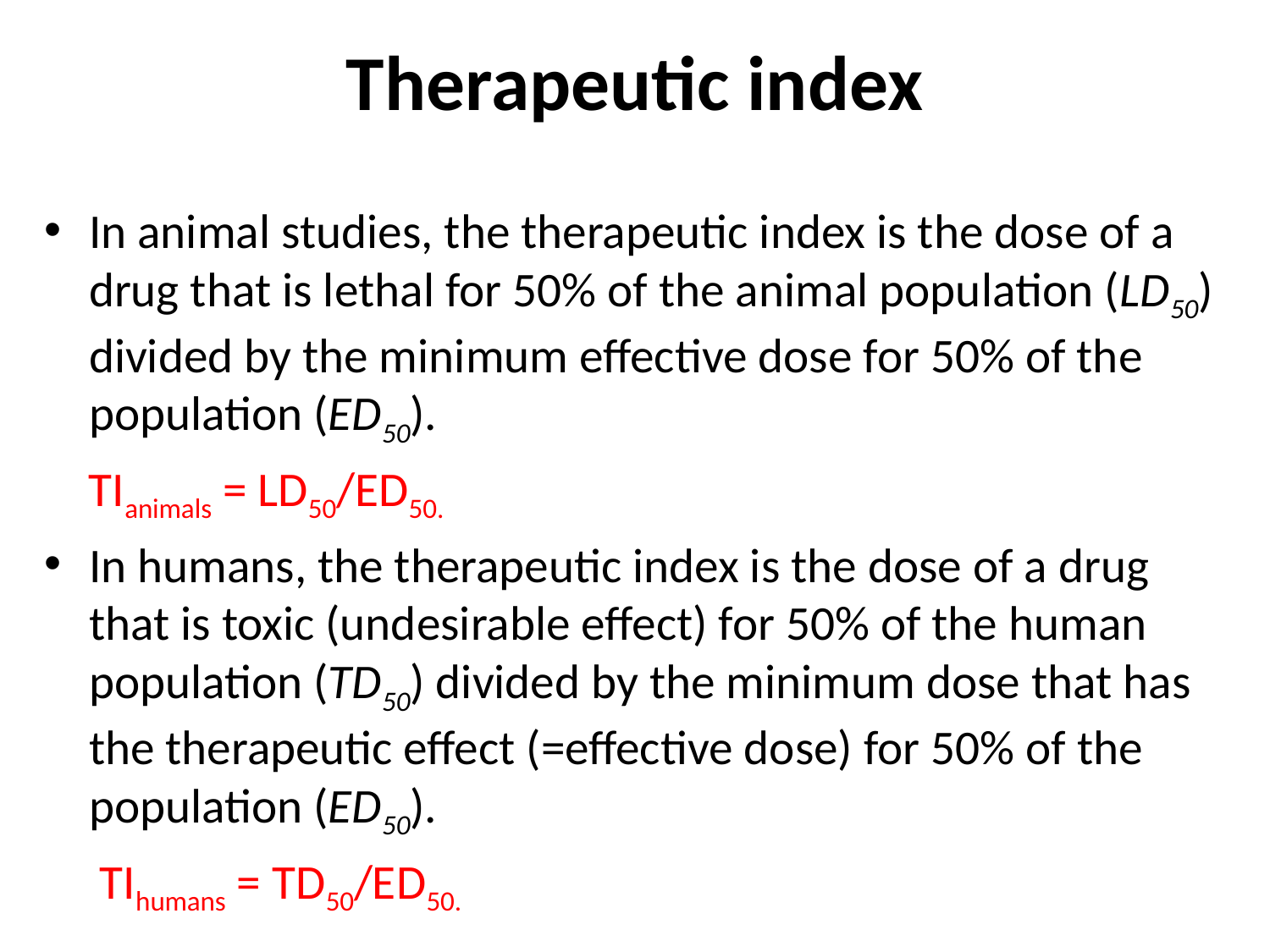

# Therapeutic index
In animal studies, the therapeutic index is the dose of a drug that is lethal for 50% of the animal population (LD50) divided by the minimum effective dose for 50% of the population (ED50).
    TIanimals = LD50/ED50.
In humans, the therapeutic index is the dose of a drug that is toxic (undesirable effect) for 50% of the human population (TD50) divided by the minimum dose that has the therapeutic effect (=effective dose) for 50% of the population (ED50).
     TIhumans = TD50/ED50.